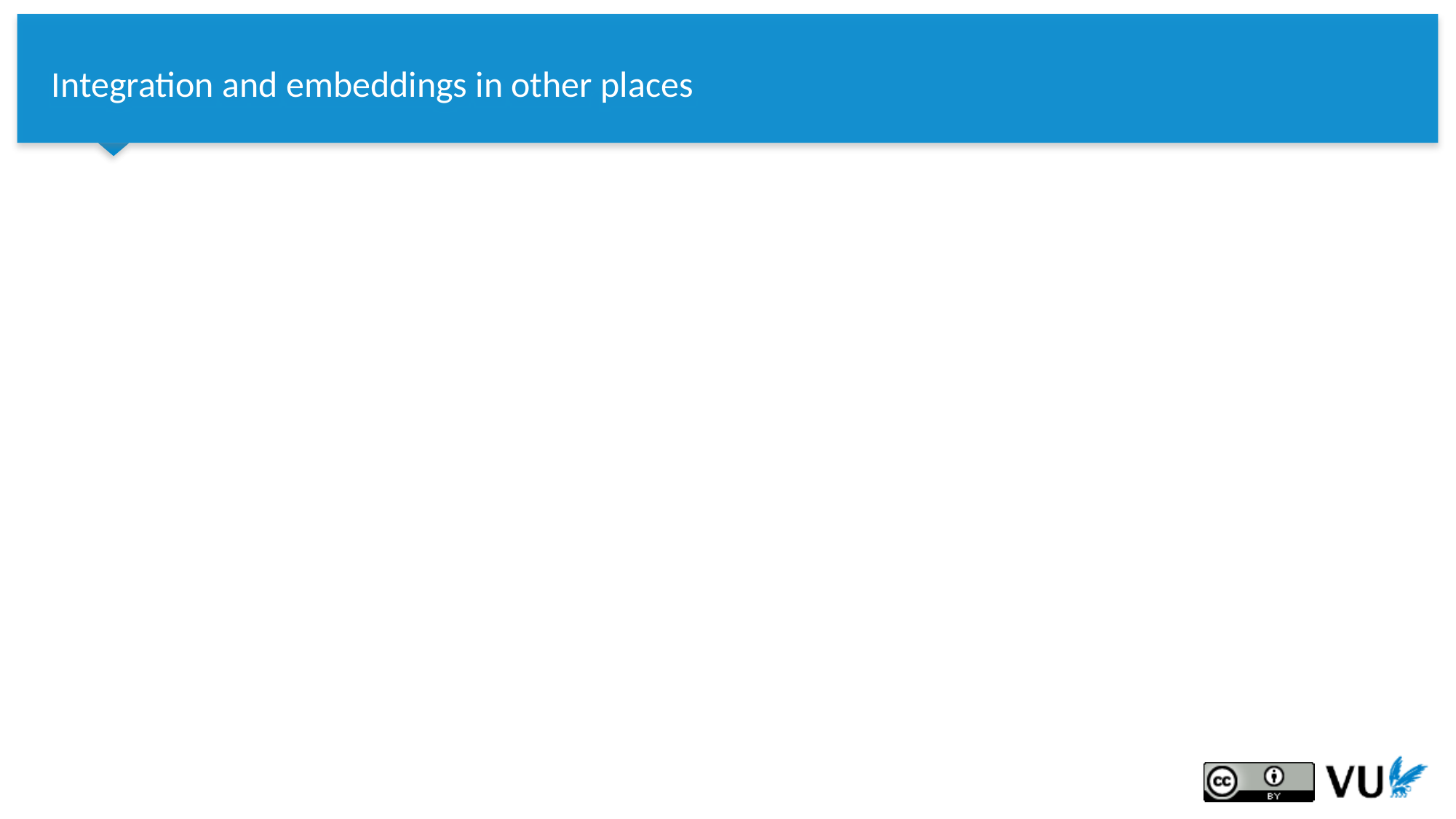

# Integration and embeddings in other places